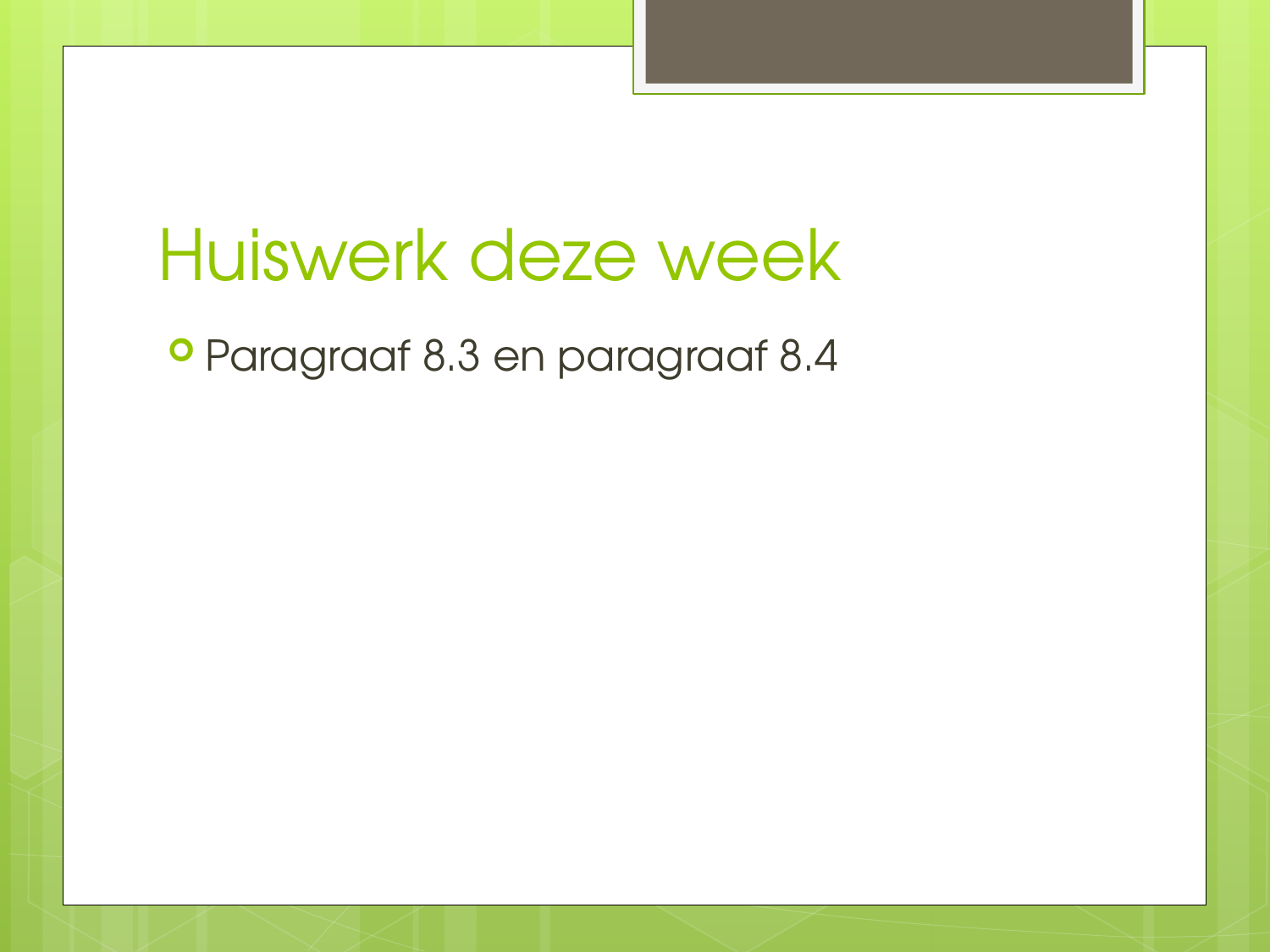

# Huiswerk deze week
Paragraaf 8.3 en paragraaf 8.4